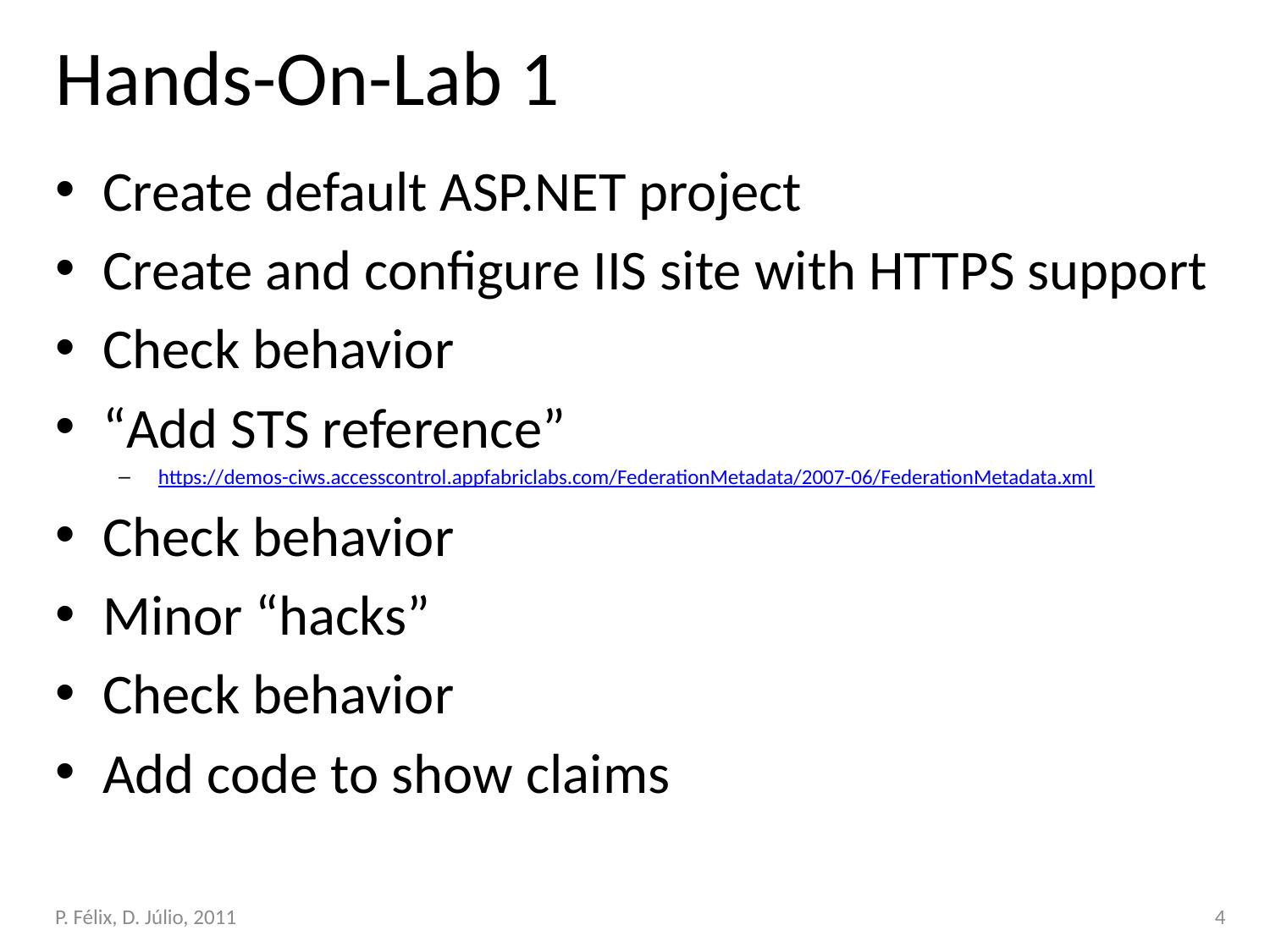

# Hands-On-Lab 1
Create default ASP.NET project
Create and configure IIS site with HTTPS support
Check behavior
“Add STS reference”
https://demos-ciws.accesscontrol.appfabriclabs.com/FederationMetadata/2007-06/FederationMetadata.xml
Check behavior
Minor “hacks”
Check behavior
Add code to show claims

P. Félix, D. Júlio, 2011
4